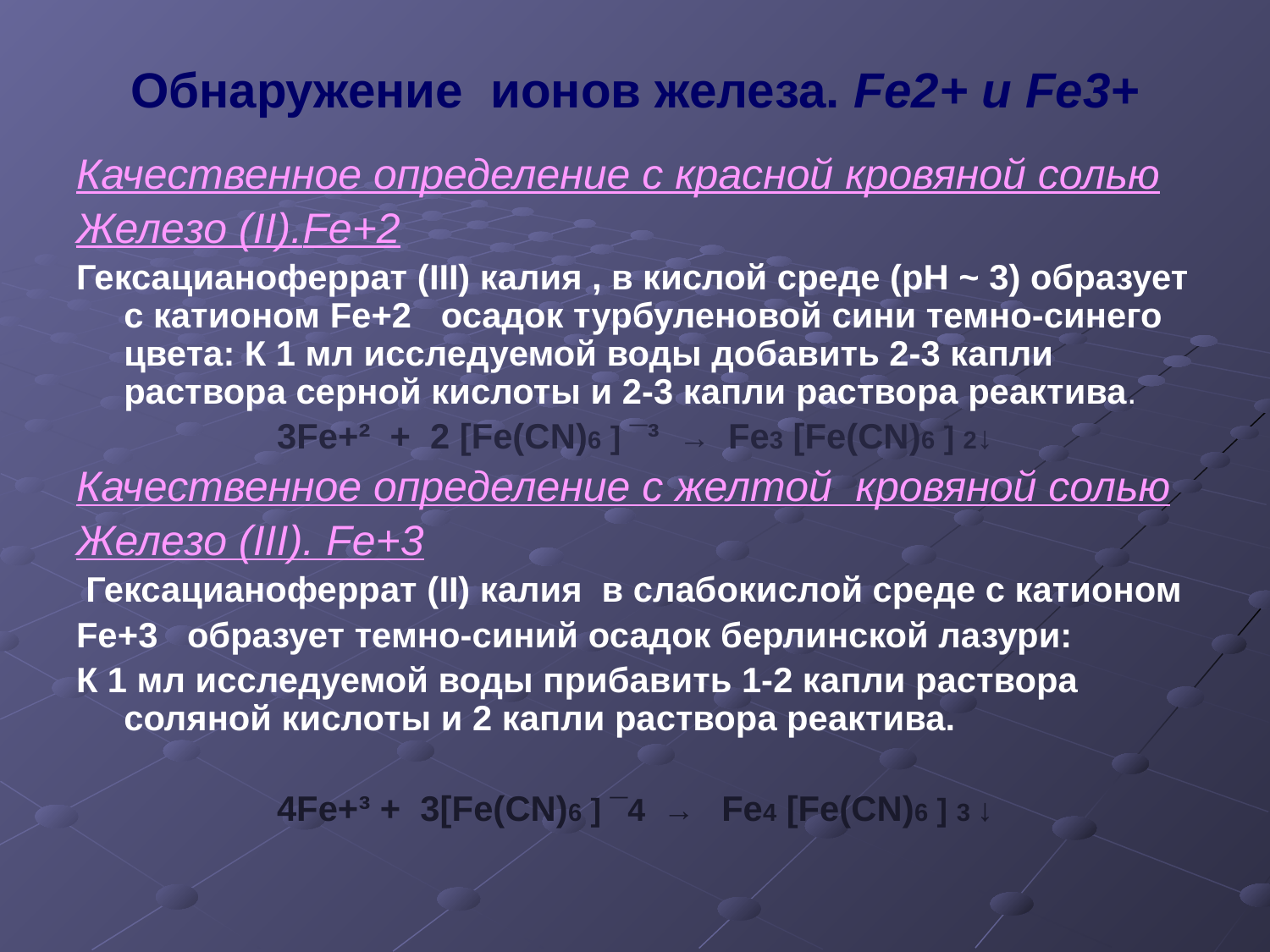

# Обнаружение  ионов железа. Fe2+ и Fe3+
Качественное определение с красной кровяной солью
Железо (II).Fe+2
Гексацианоферрат (III) калия , в кислой среде (рН ~ 3) образует с катионом Fe+2   осадок турбуленовой сини темно-синего цвета: К 1 мл исследуемой воды добавить 2-3 капли раствора серной кислоты и 2-3 капли раствора реактива.
3Fe+²  +  2 [Fe(CN)6 ] ¯³  →  Fe3 [Fe(CN)6 ] 2↓
Качественное определение с желтой  кровяной солью
Железо (III). Fe+3
 Гексацианоферрат (II) калия  в слабокислой среде с катионом
Fe+3   образует темно-синий осадок берлинской лазури:
К 1 мл исследуемой воды прибавить 1-2 капли раствора соляной кислоты и 2 капли раствора реактива.

4Fe+³ +  3[Fe(CN)6 ] ¯4  →   Fe4 [Fe(CN)6 ] 3 ↓